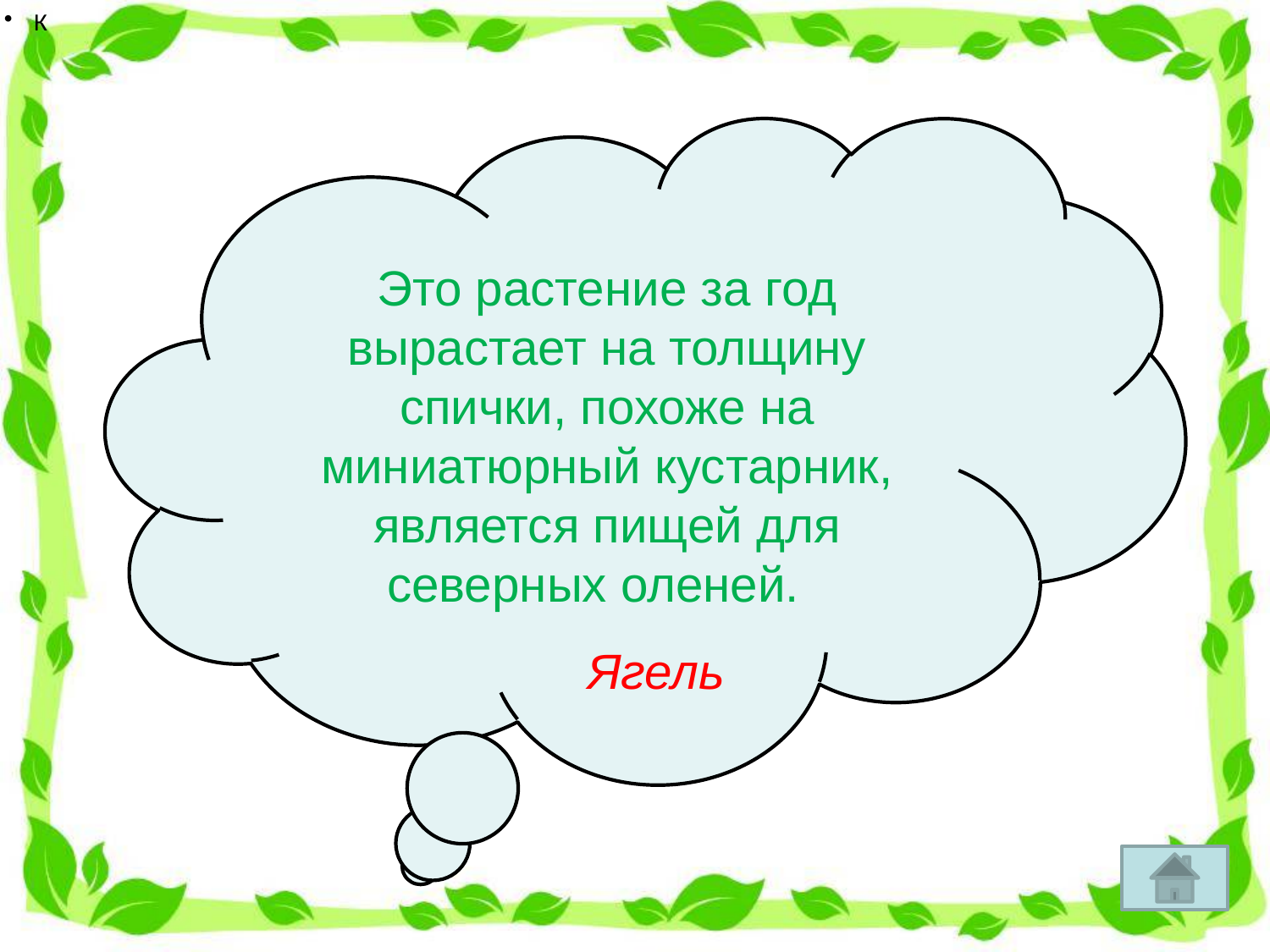

К
Это растение за год вырастает на толщину спички, похоже на миниатюрный кустарник, является пищей для северных оленей.

Ягель